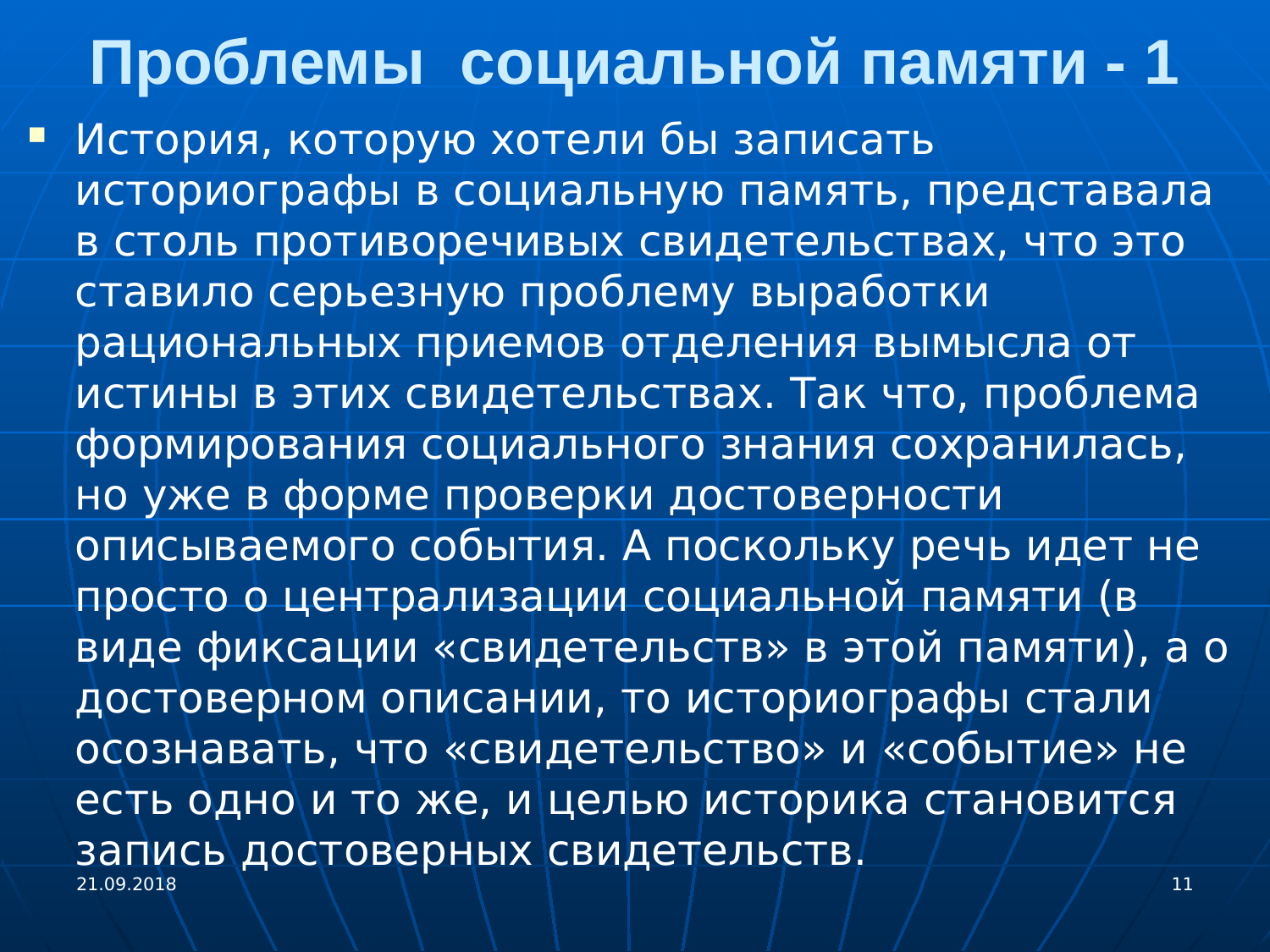

# Проблемы  социальной памяти - 1
История, которую хотели бы записать историографы в социальную память, представала в столь противоречивых свидетельствах, что это ставило серьезную проблему выработки рациональных приемов отделения вымысла от истины в этих свидетельствах. Так что, проблема формирования социального знания сохранилась, но уже в форме проверки достоверности описываемого события. А поскольку речь идет не просто о централизации социальной памяти (в виде фиксации «свидетельств» в этой памяти), а о достоверном описании, то историографы стали осознавать, что «свидетельство» и «событие» не есть одно и то же, и целью историка становится запись достоверных свидетельств.
21.09.2018
11